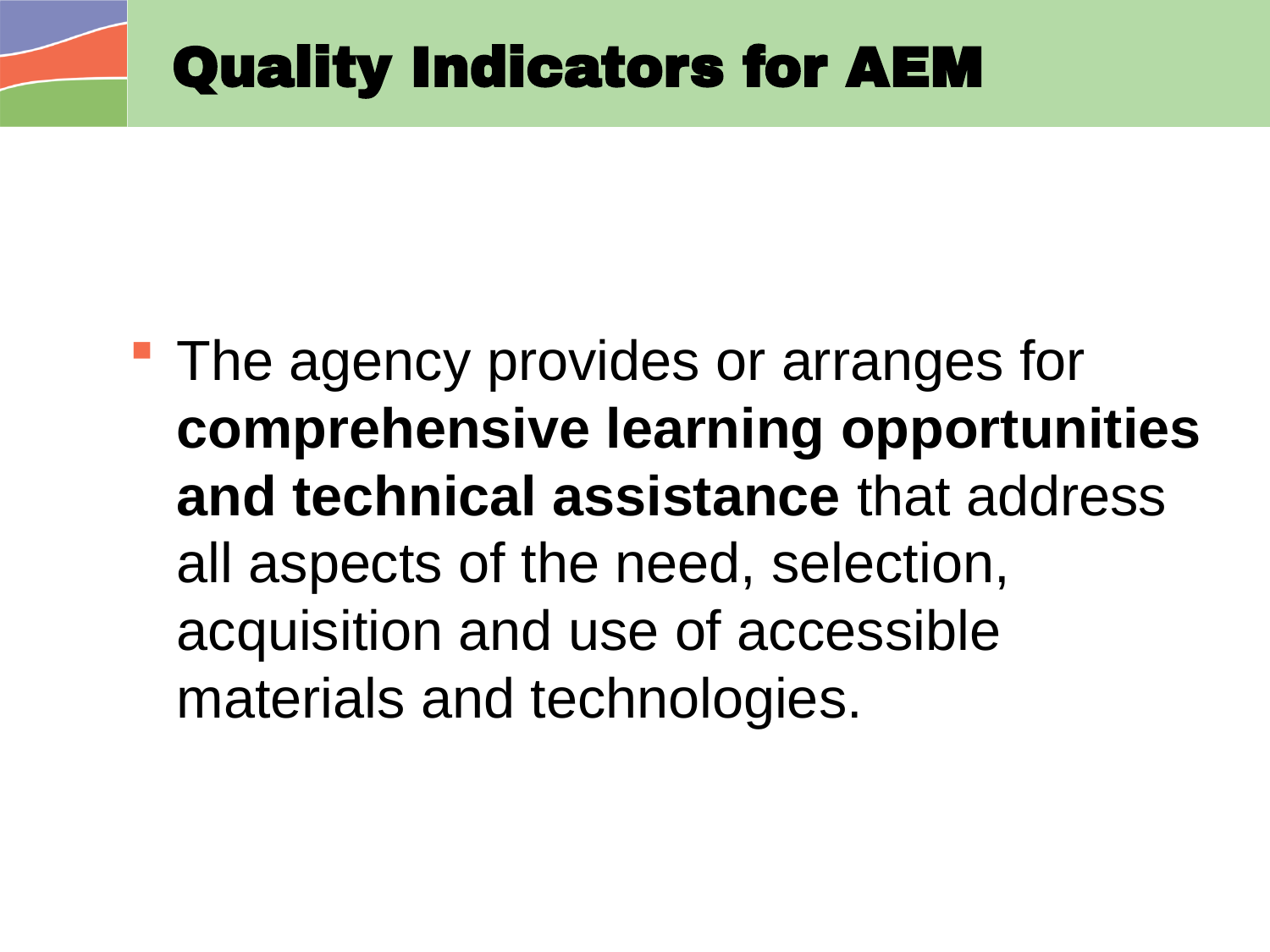

# Quality Indicators for AEM
The agency provides or arranges for comprehensive learning opportunities and technical assistance that address all aspects of the need, selection, acquisition and use of accessible materials and technologies.